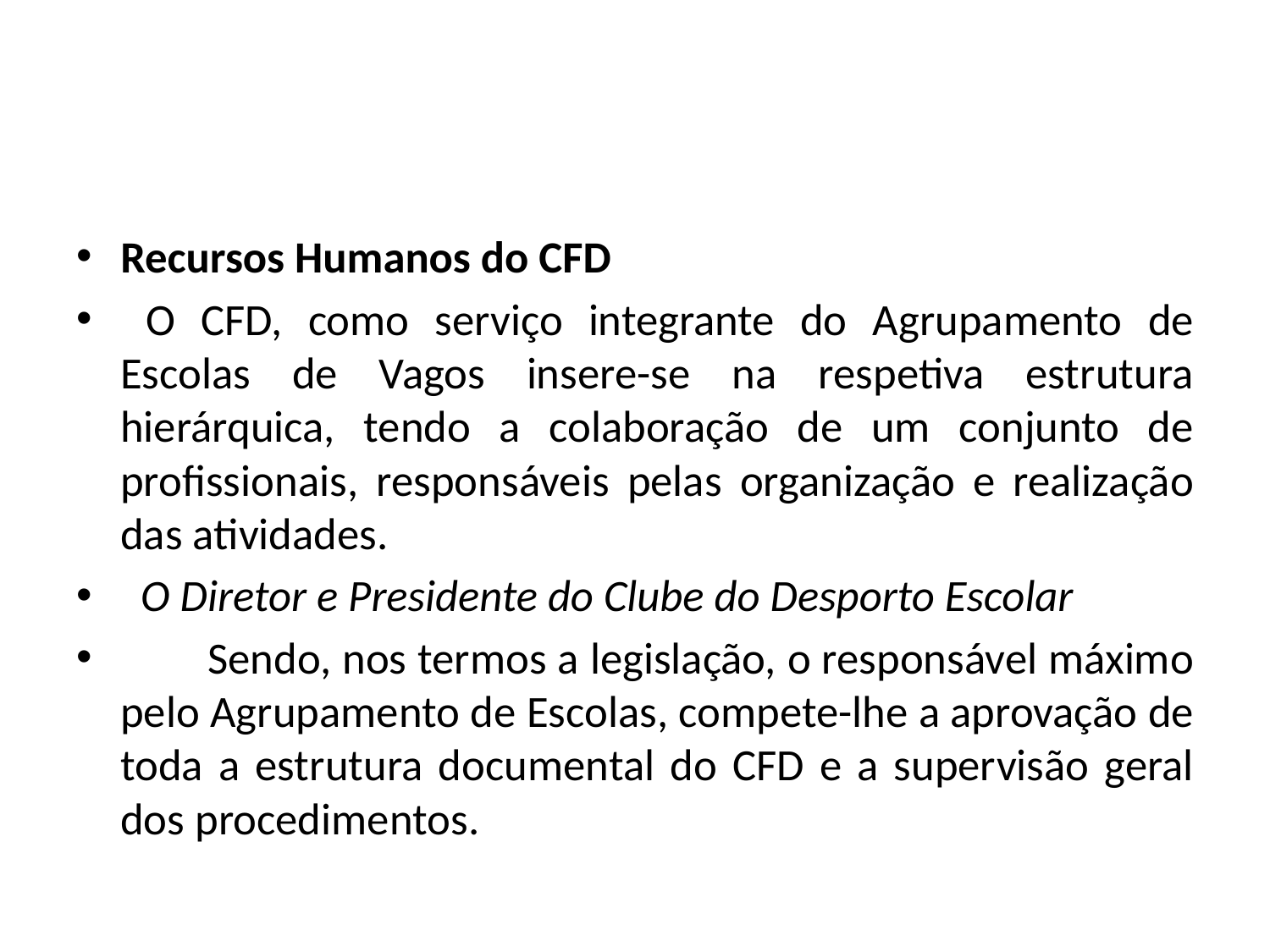

#
Recursos Humanos do CFD
 O CFD, como serviço integrante do Agrupamento de Escolas de Vagos insere-se na respetiva estrutura hierárquica, tendo a colaboração de um conjunto de profissionais, responsáveis pelas organização e realização das atividades.
  O Diretor e Presidente do Clube do Desporto Escolar
        Sendo, nos termos a legislação, o responsável máximo pelo Agrupamento de Escolas, compete-lhe a aprovação de toda a estrutura documental do CFD e a supervisão geral dos procedimentos.